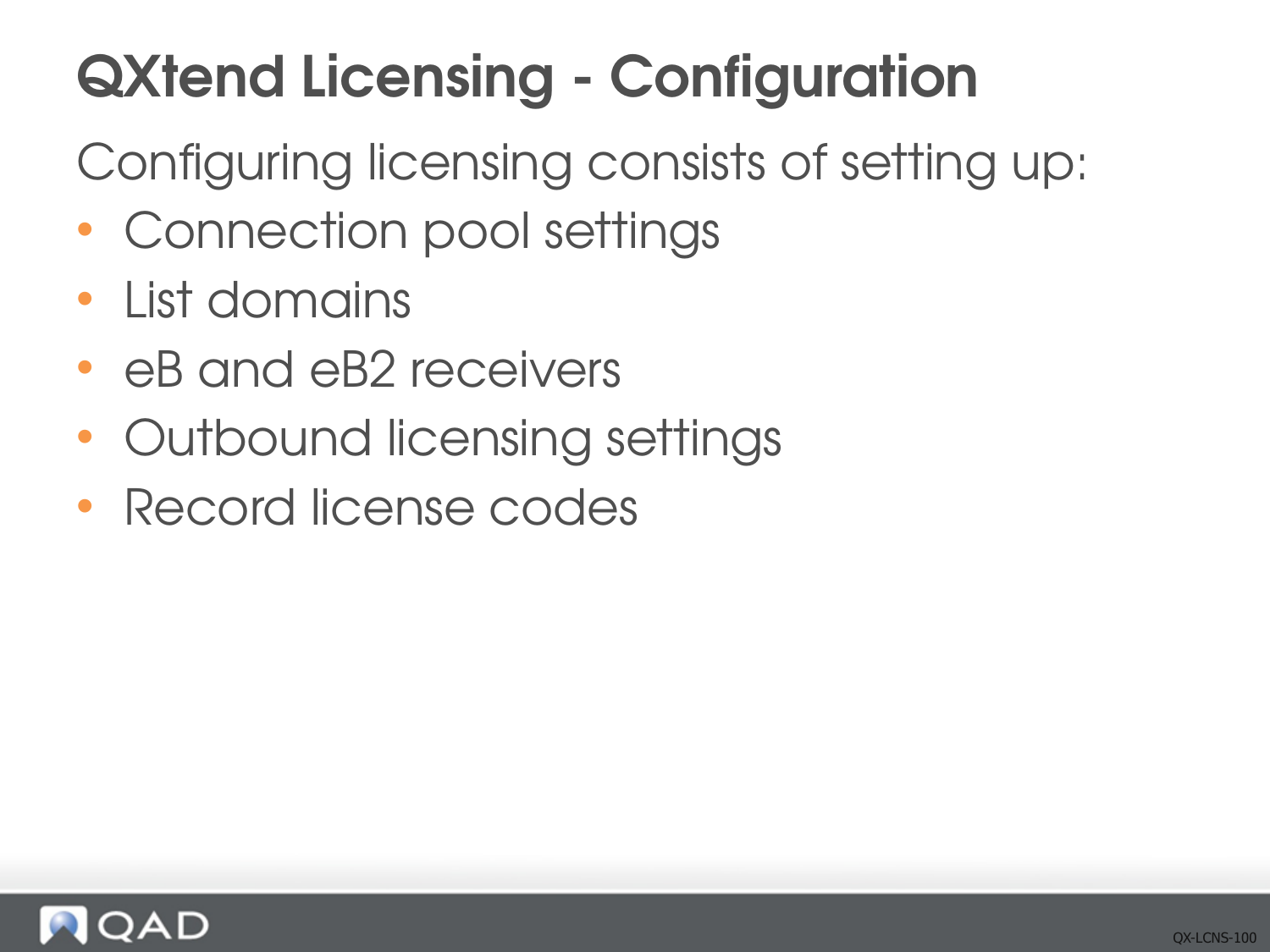

# QXtend Licensing - Configuration
Configuring licensing consists of setting up:
Connection pool settings
List domains
eB and eB2 receivers
Outbound licensing settings
Record license codes
QX-LCNS-100